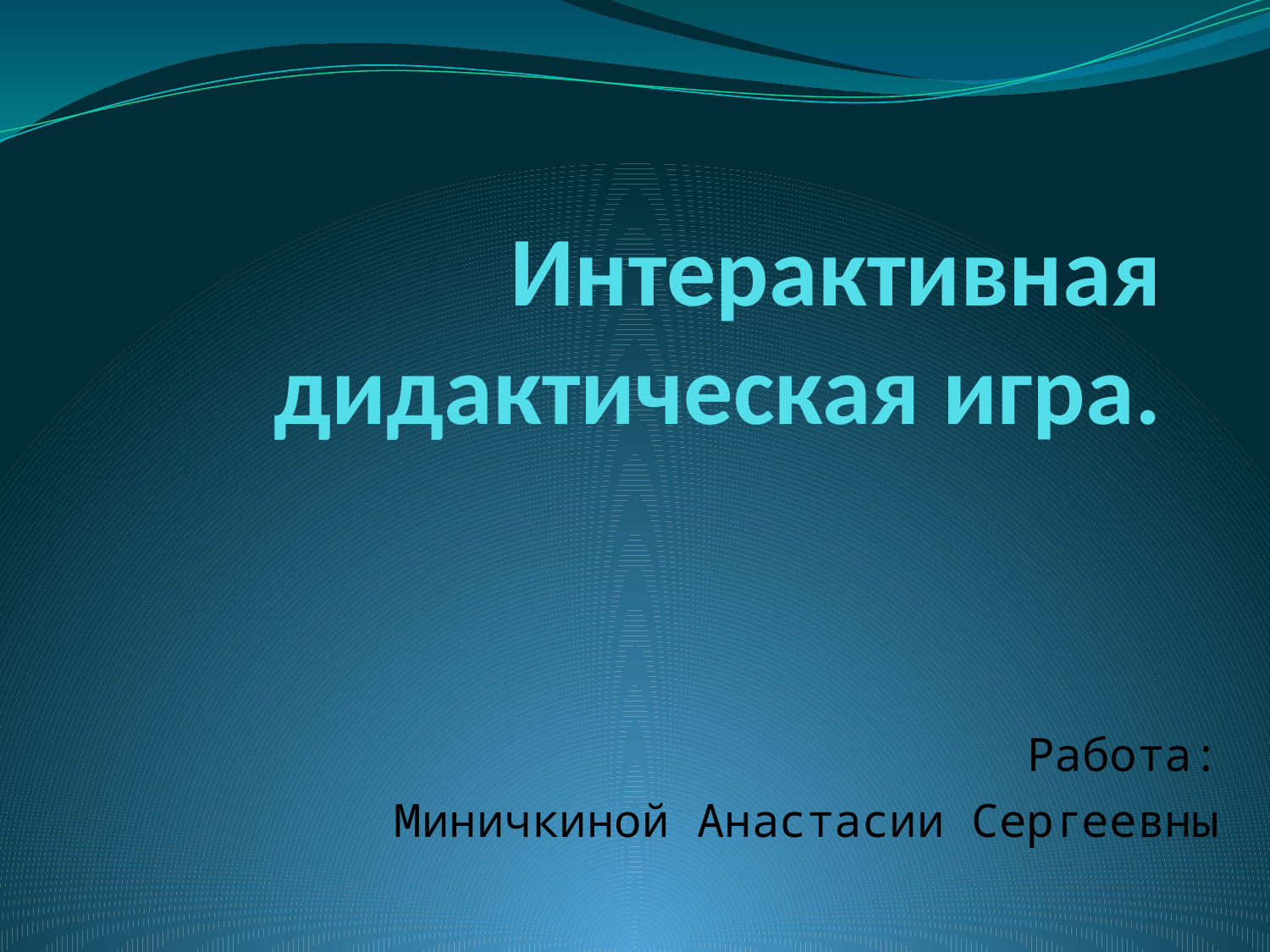

# Интерактивная дидактическая игра.
Работа:
Миничкиной Анастасии Сергеевны